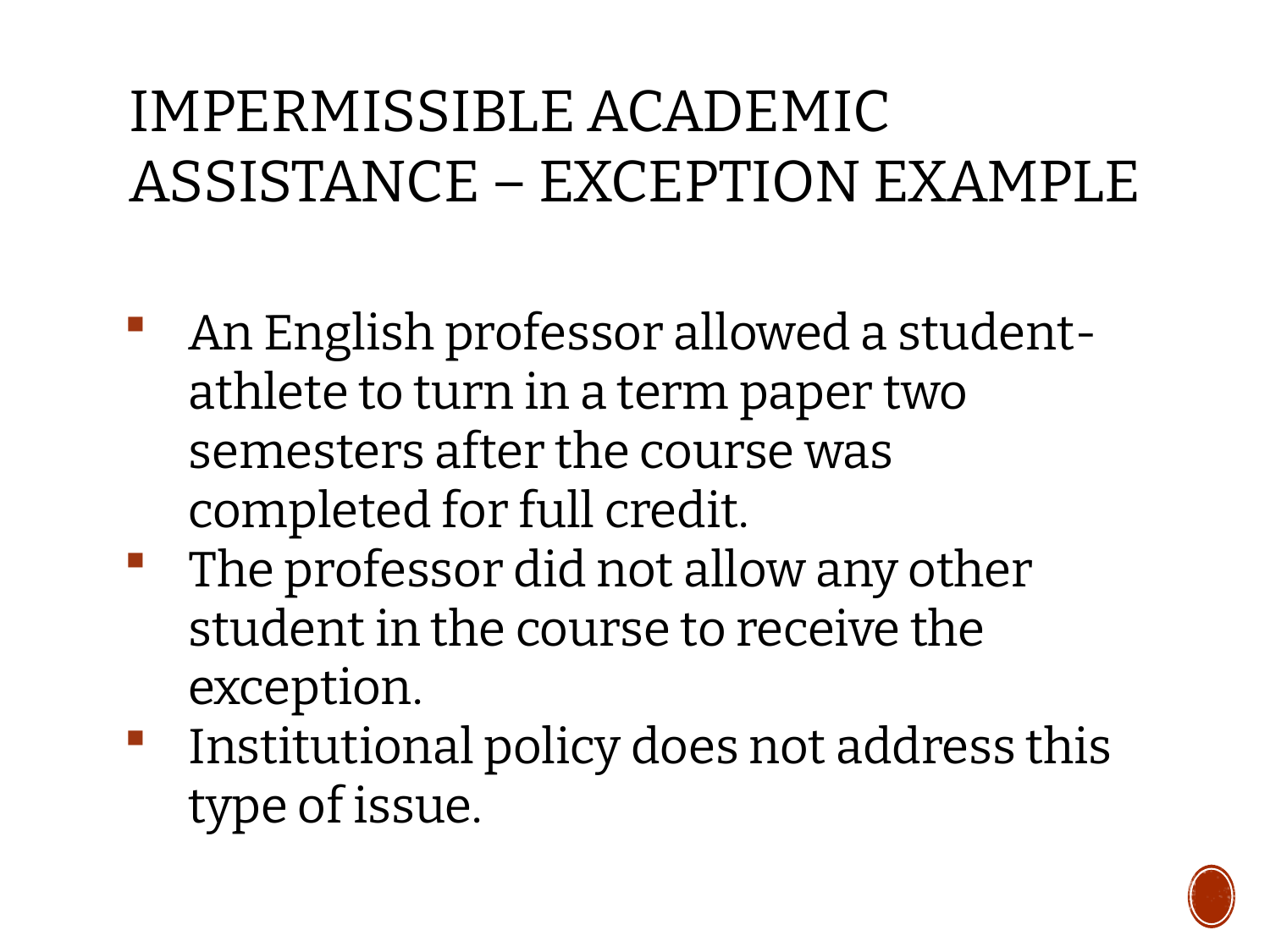

# Impermissible Academic Assistance – Exception Example
An English professor allowed a student-athlete to turn in a term paper two semesters after the course was completed for full credit.
The professor did not allow any other student in the course to receive the exception.
Institutional policy does not address this type of issue.